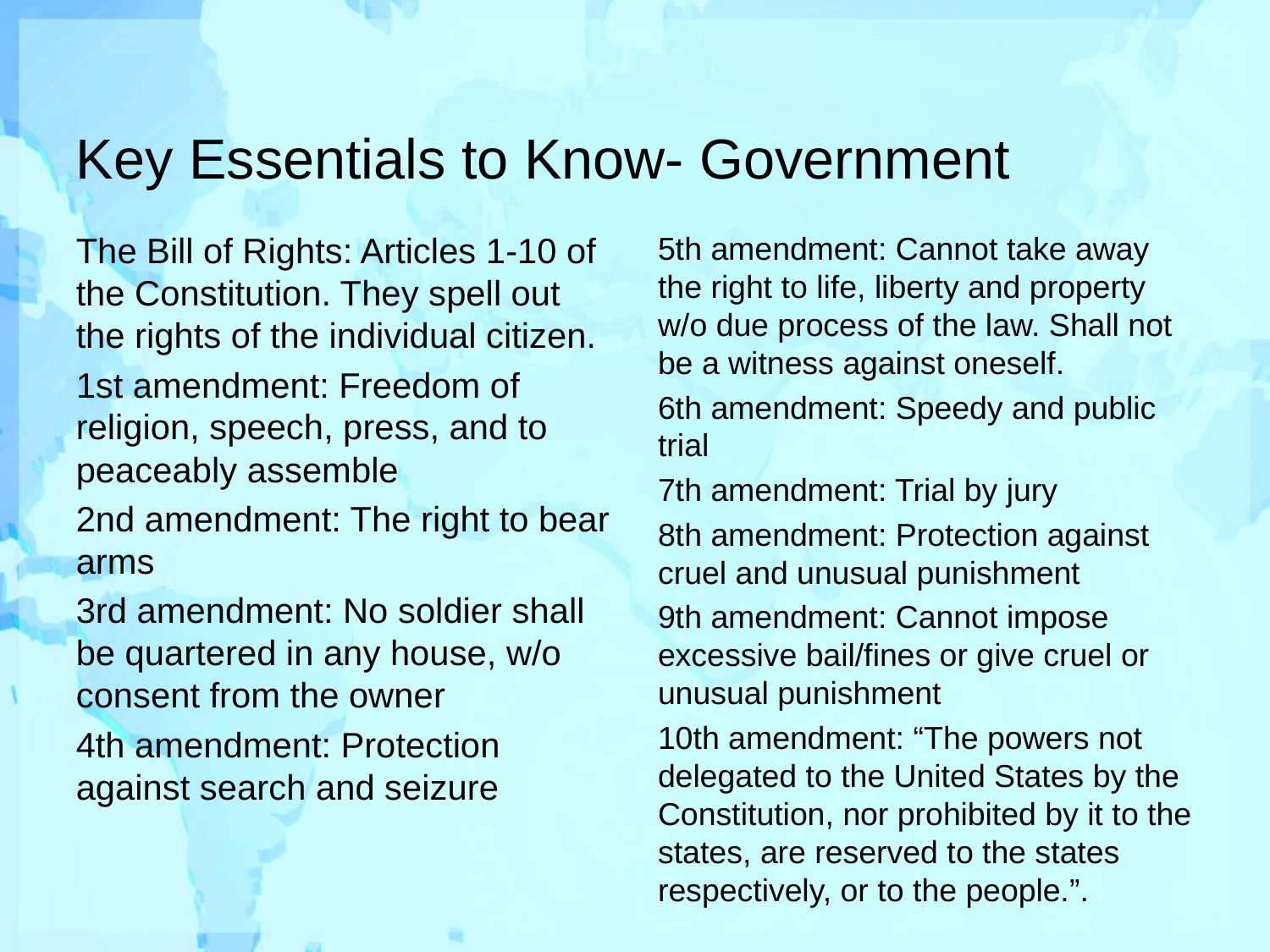

# Key Essentials to Know- Government
The Bill of Rights: Articles 1-10 of the Constitution. They spell out the rights of the individual citizen.
1st amendment: Freedom of religion, speech, press, and to peaceably assemble
2nd amendment: The right to bear arms
3rd amendment: No soldier shall be quartered in any house, w/o consent from the owner
4th amendment: Protection against search and seizure
5th amendment: Cannot take away the right to life, liberty and property w/o due process of the law. Shall not be a witness against oneself.
6th amendment: Speedy and public trial
7th amendment: Trial by jury
8th amendment: Protection against cruel and unusual punishment
9th amendment: Cannot impose excessive bail/fines or give cruel or unusual punishment
10th amendment: “The powers not delegated to the United States by the Constitution, nor prohibited by it to the states, are reserved to the states respectively, or to the people.”.